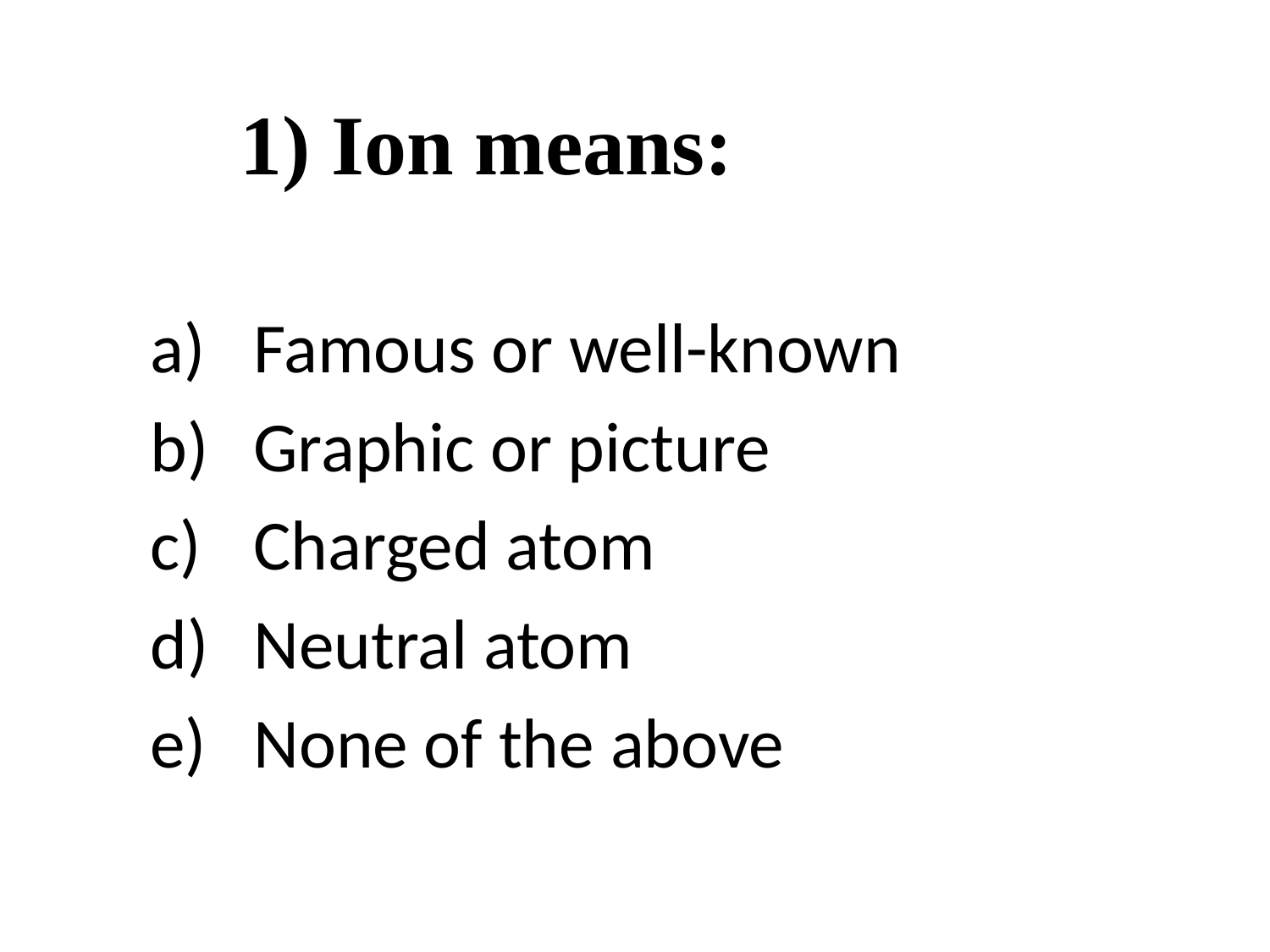

# 1) Ion means:
Famous or well-known
Graphic or picture
Charged atom
Neutral atom
None of the above